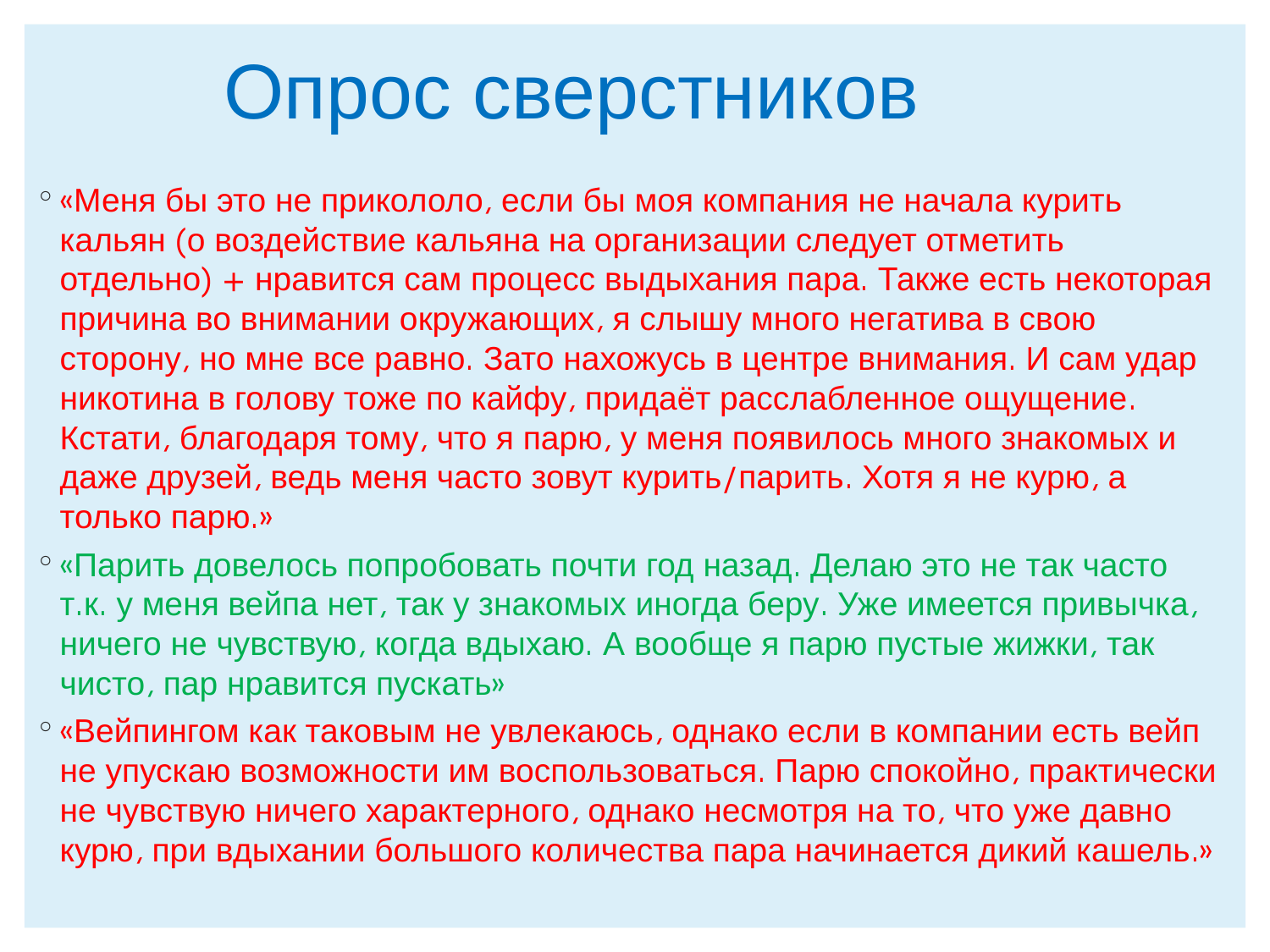

Опрос сверстников
«Меня бы это не прикололо, если бы моя компания не начала курить кальян (о воздействие кальяна на организации следует отметить отдельно) + нравится сам процесс выдыхания пара. Также есть некоторая причина во внимании окружающих, я слышу много негатива в свою сторону, но мне все равно. Зато нахожусь в центре внимания. И сам удар никотина в голову тоже по кайфу, придаёт расслабленное ощущение. Кстати, благодаря тому, что я парю, у меня появилось много знакомых и даже друзей, ведь меня часто зовут курить/парить. Хотя я не курю, а только парю.»
«Парить довелось попробовать почти год назад. Делаю это не так часто т.к. у меня вейпа нет, так у знакомых иногда беру. Уже имеется привычка, ничего не чувствую, когда вдыхаю. А вообще я парю пустые жижки, так чисто, пар нравится пускать»
«Вейпингом как таковым не увлекаюсь, однако если в компании есть вейп не упускаю возможности им воспользоваться. Парю спокойно, практически не чувствую ничего характерного, однако несмотря на то, что уже давно курю, при вдыхании большого количества пара начинается дикий кашель.»